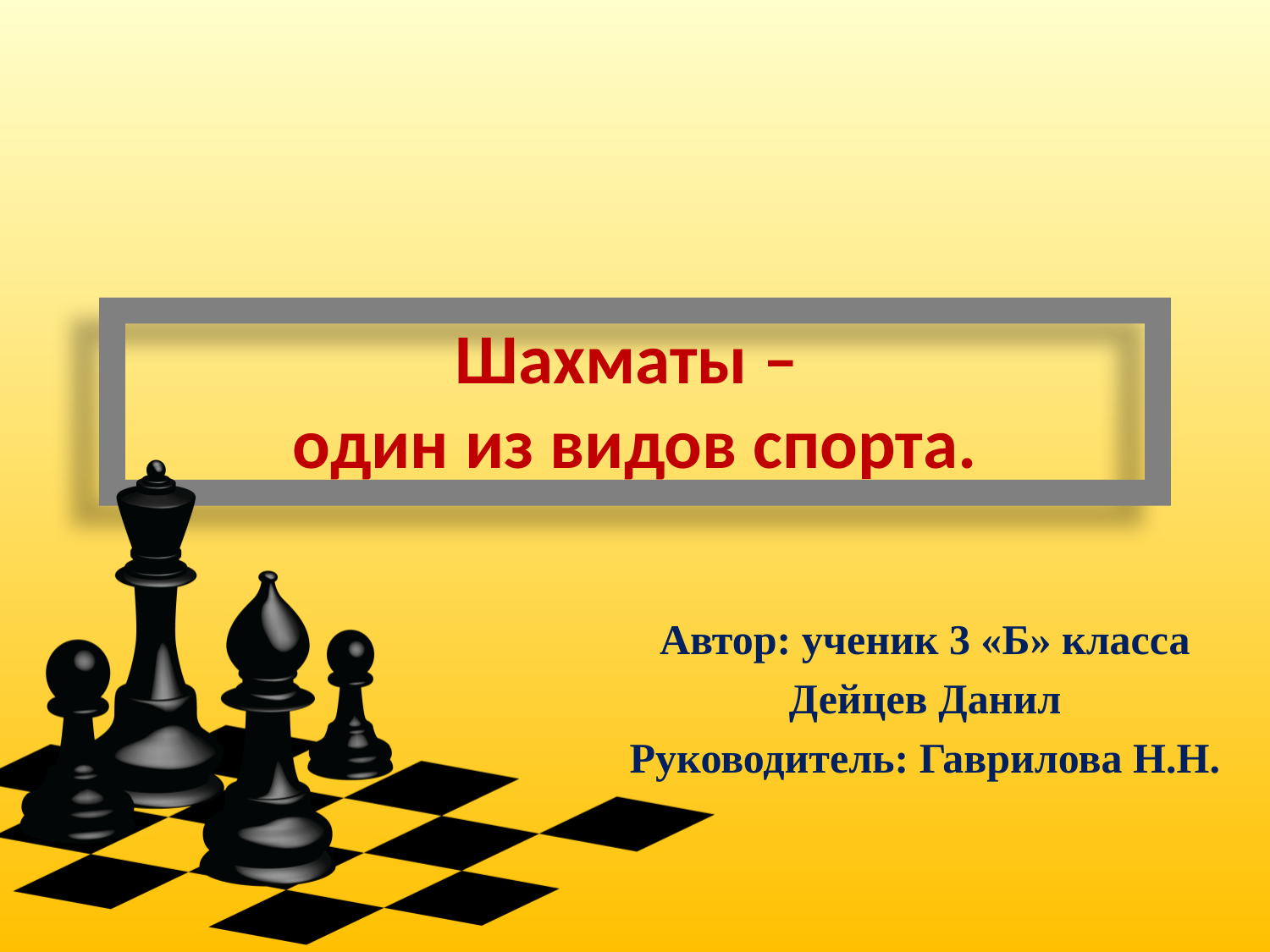

# Шахматы – один из видов спорта.
Автор: ученик 3 «Б» класса
Дейцев Данил
Руководитель: Гаврилова Н.Н.